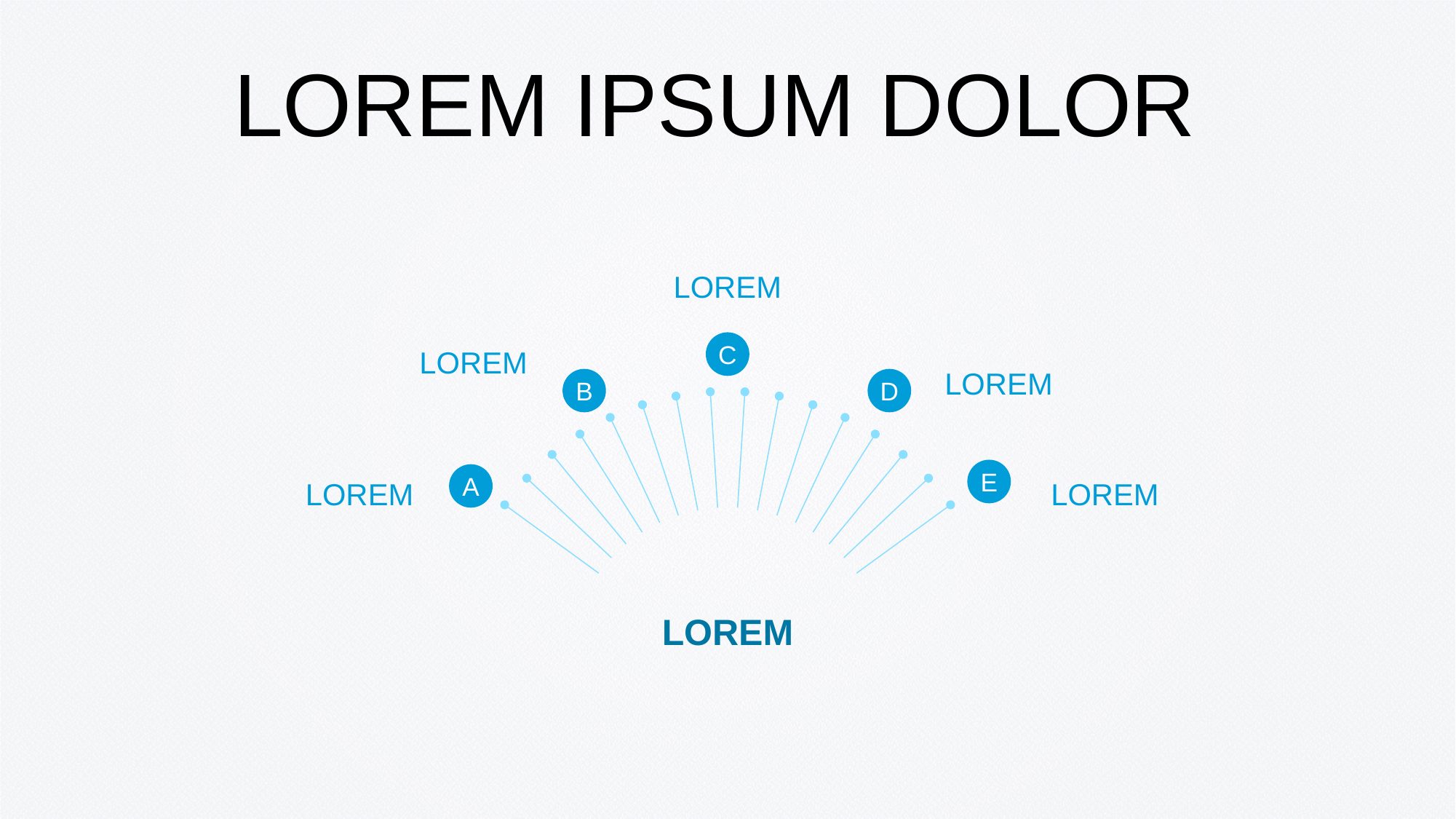

# LOREM IPSUM DOLOR
LOREM
LOREM
C
LOREM
B
D
LOREM
LOREM
E
A
LOREM